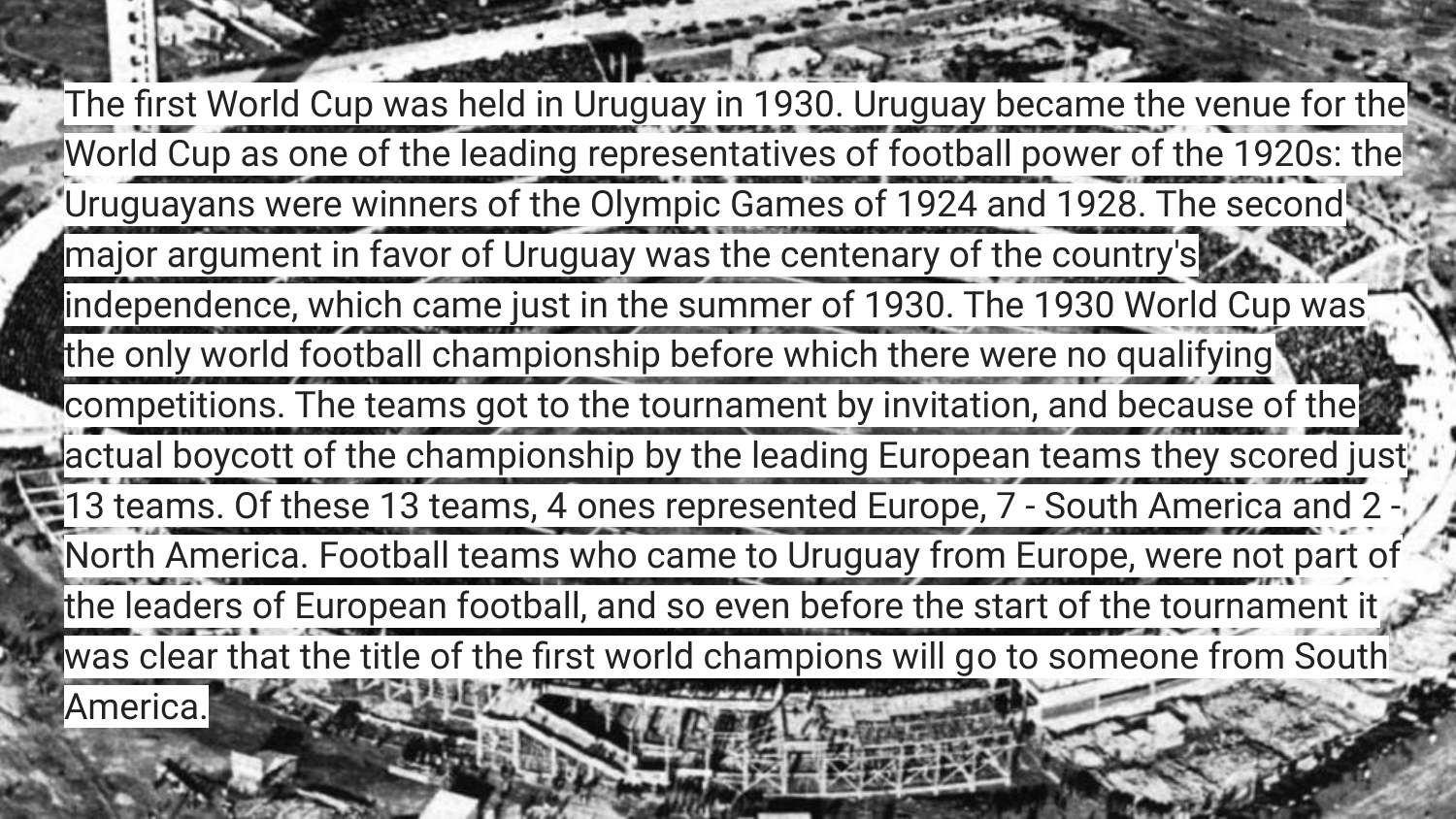

#
The first World Cup was held in Uruguay in 1930. Uruguay became the venue for the World Cup as one of the leading representatives of football power of the 1920s: the Uruguayans were winners of the Olympic Games of 1924 and 1928. The second major argument in favor of Uruguay was the centenary of the country's independence, which came just in the summer of 1930. The 1930 World Cup was the only world football championship before which there were no qualifying competitions. The teams got to the tournament by invitation, and because of the actual boycott of the championship by the leading European teams they scored just 13 teams. Of these 13 teams, 4 ones represented Europe, 7 - South America and 2 - North America. Football teams who came to Uruguay from Europe, were not part of the leaders of European football, and so even before the start of the tournament it was clear that the title of the first world champions will go to someone from South America.